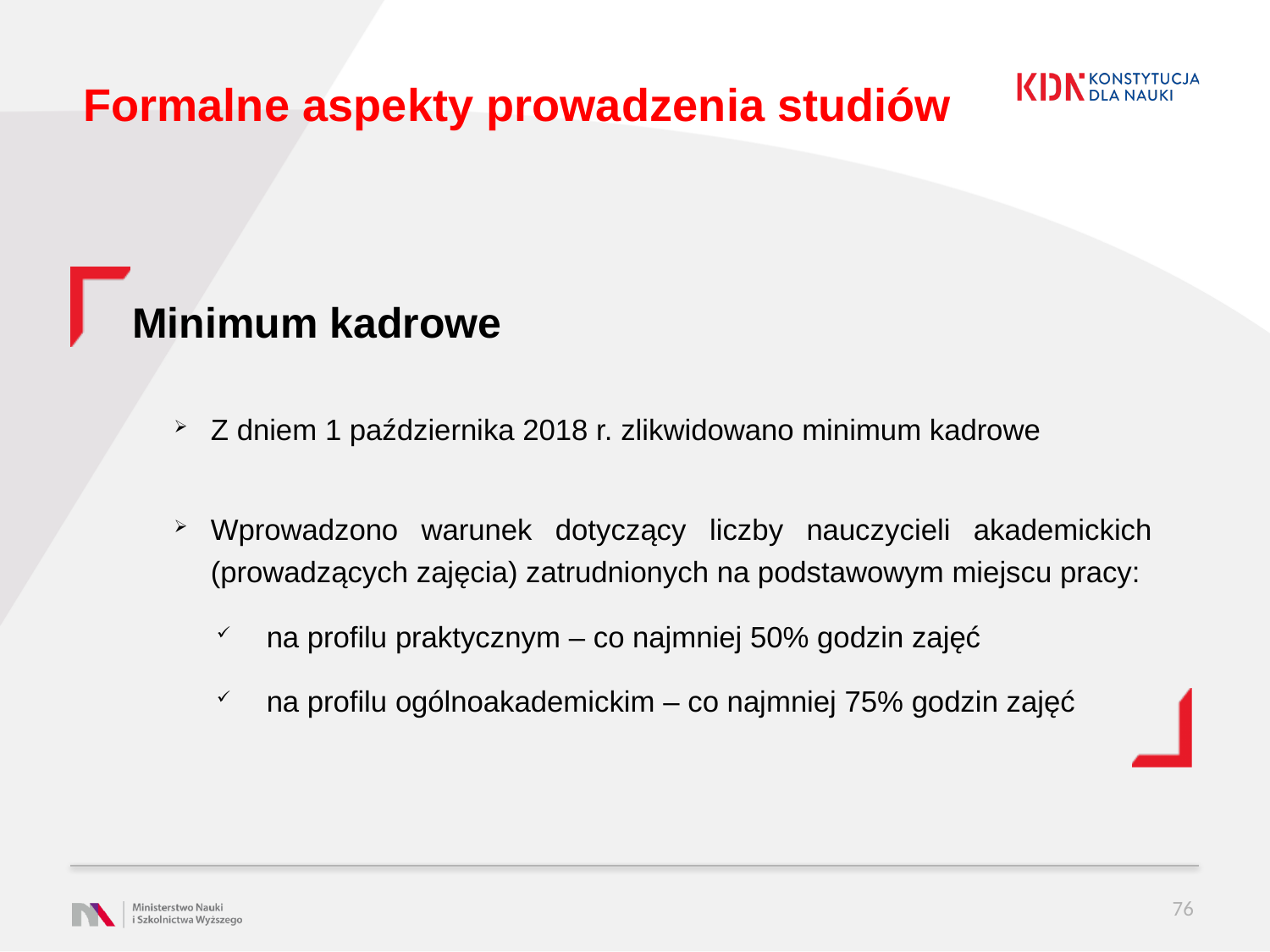

# Formalne aspekty prowadzenia studiów
Minimum kadrowe

Z dniem 1 października 2018 r. zlikwidowano minimum kadrowe

Wprowadzono warunek dotyczący liczby nauczycieli akademickich (prowadzących zajęcia) zatrudnionych na podstawowym miejscu pracy:
na profilu praktycznym – co najmniej 50% godzin zajęć
na profilu ogólnoakademickim – co najmniej 75% godzin zajęć
76